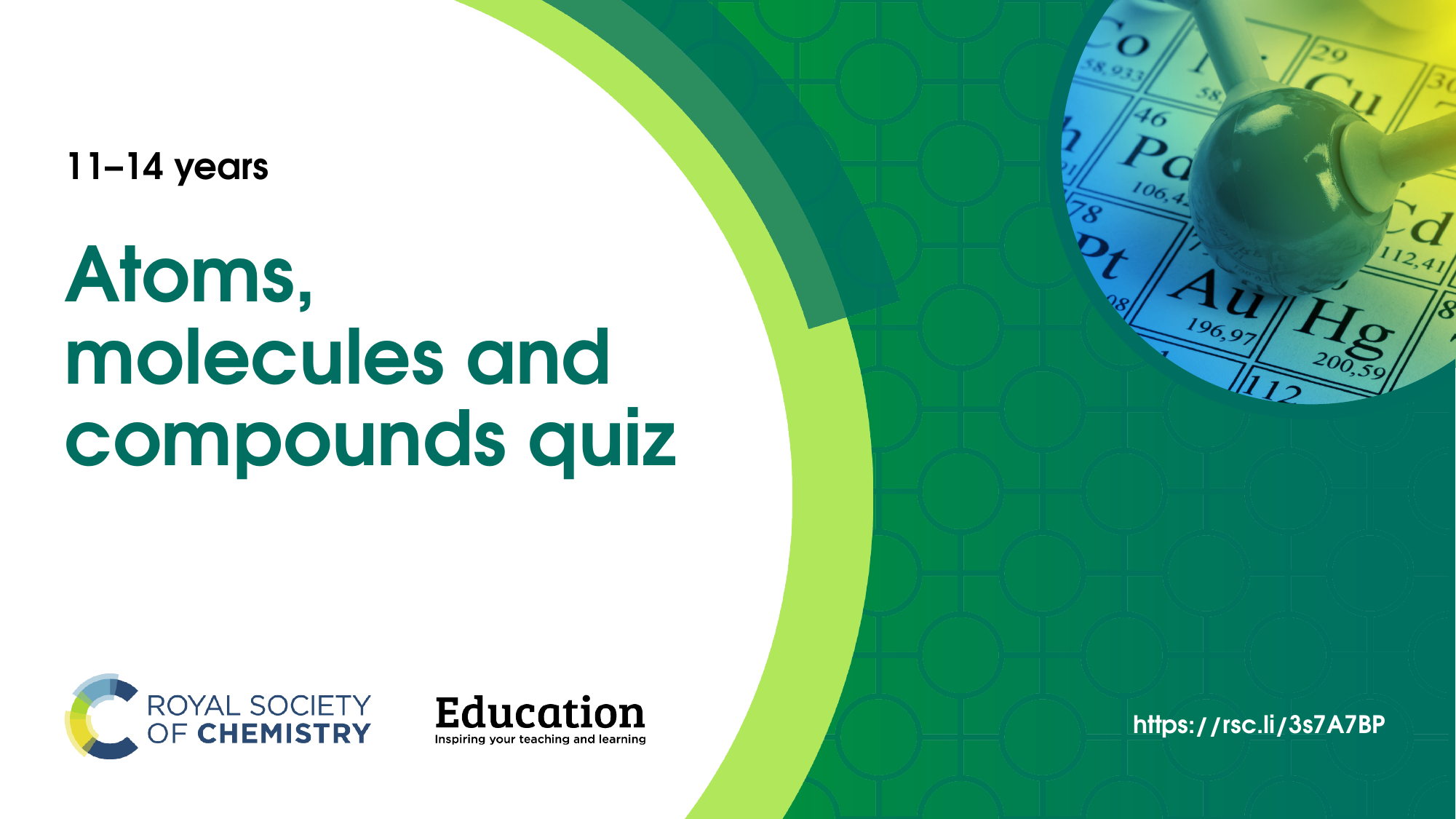

# 11–14 years
Atoms, molecules and compounds quiz